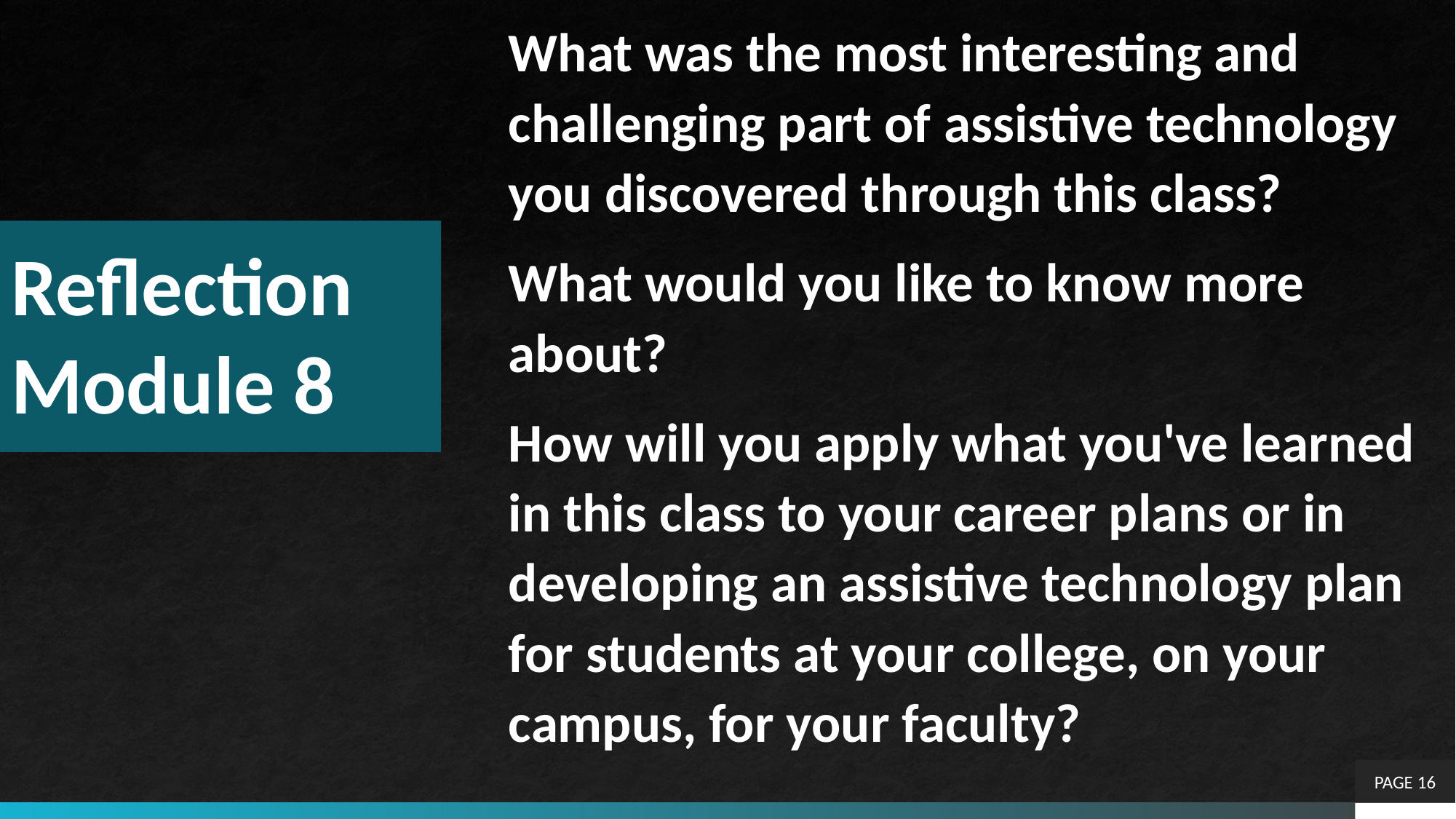

What was the most interesting and challenging part of assistive technology you discovered through this class?
What would you like to know more about?
How will you apply what you've learned in this class to your career plans or in developing an assistive technology plan for students at your college, on your campus, for your faculty?
# Reflection Module 8
PAGE 16